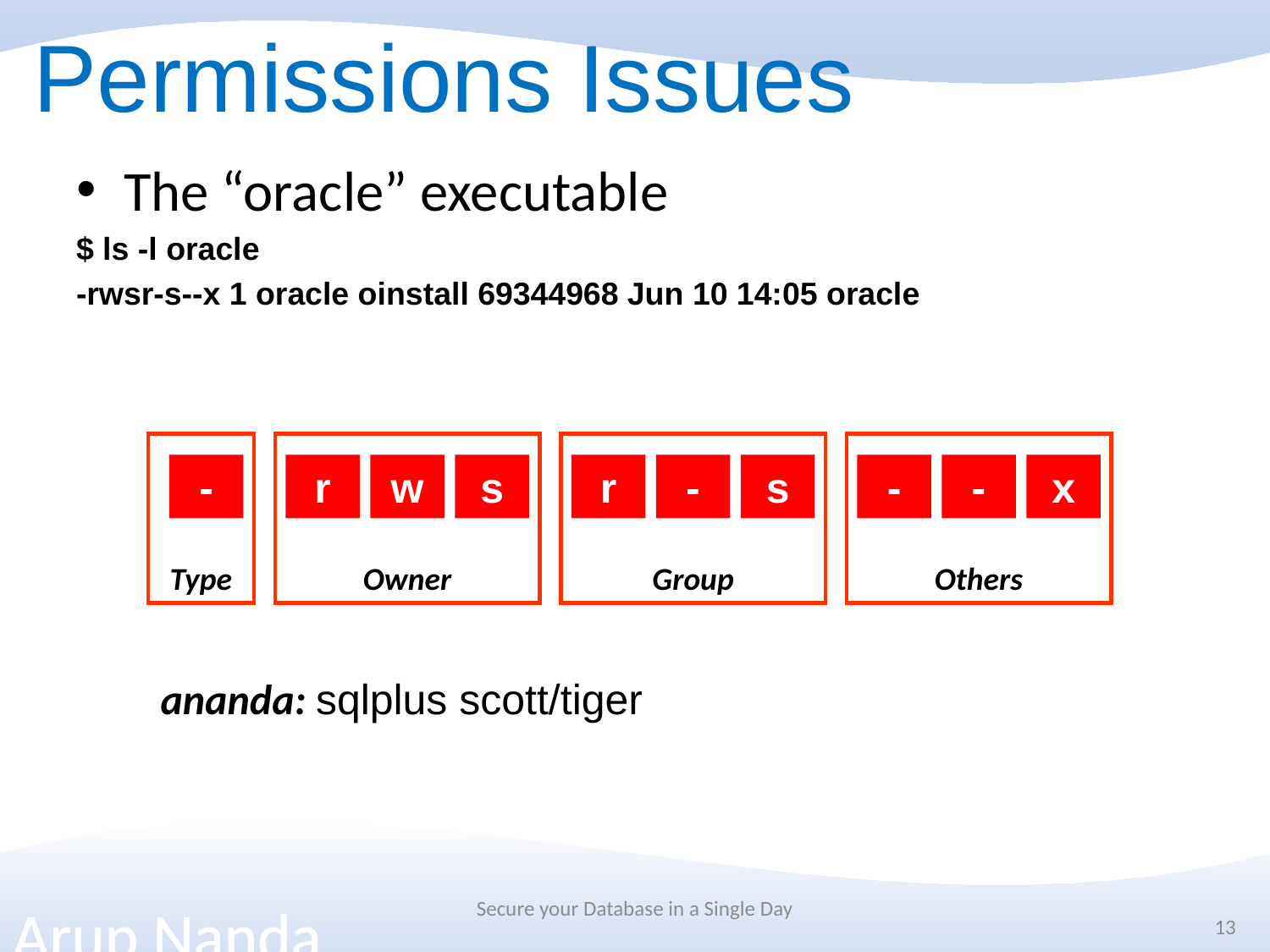

# Permissions Issues
The “oracle” executable
$ ls -l oracle
-rwsr-s--x 1 oracle oinstall 69344968 Jun 10 14:05 oracle
Type
Owner
Group
Others
-
r
w
s
r
-
s
-
-
x
ananda: sqlplus scott/tiger
Secure your Database in a Single Day
13